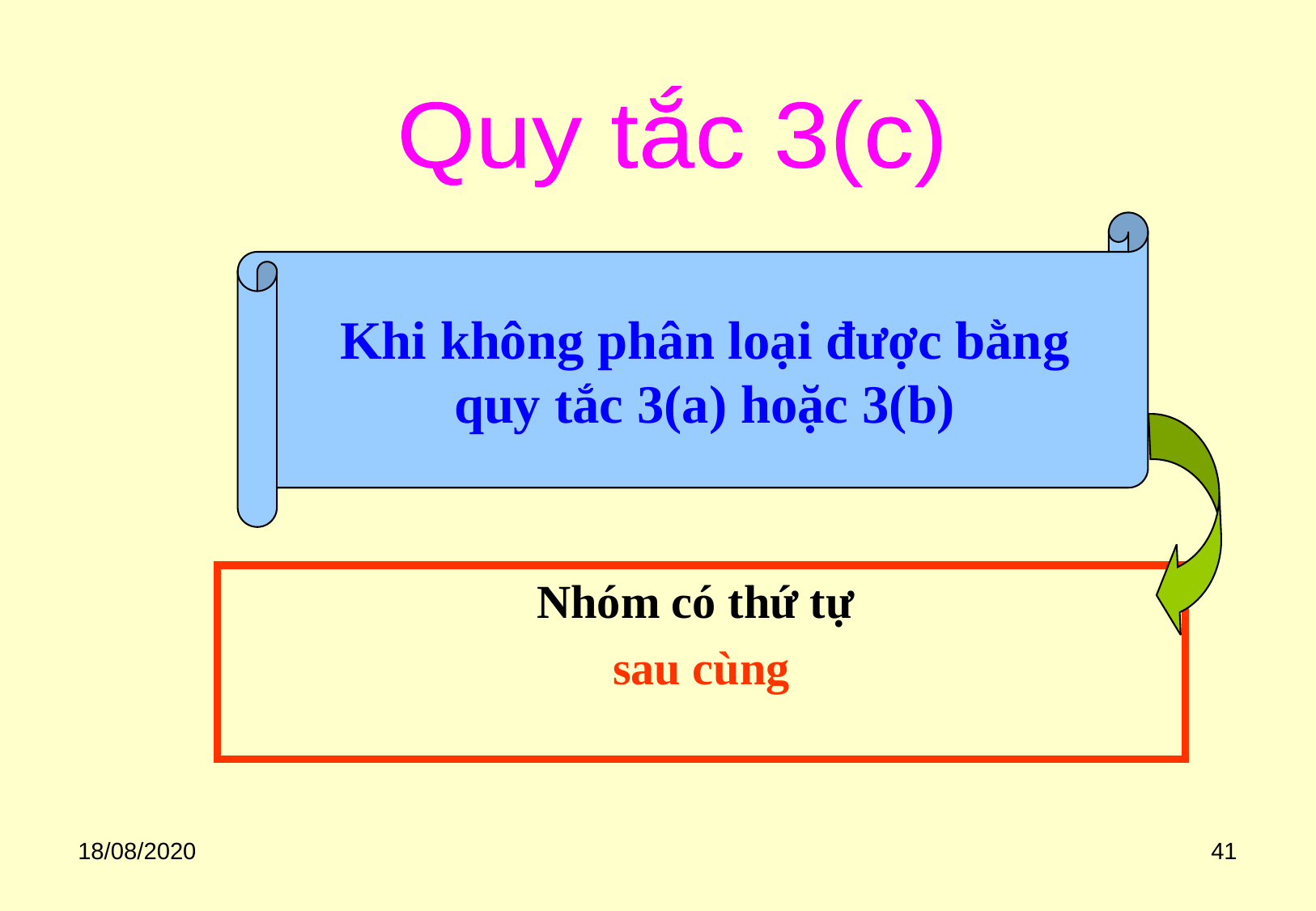

Quy tắc 3(c)

Khi không phân loại được bằng quy tắc 3(a) hoặc 3(b)

Nhóm có thứ tự
sau cùng

18/08/2020
41